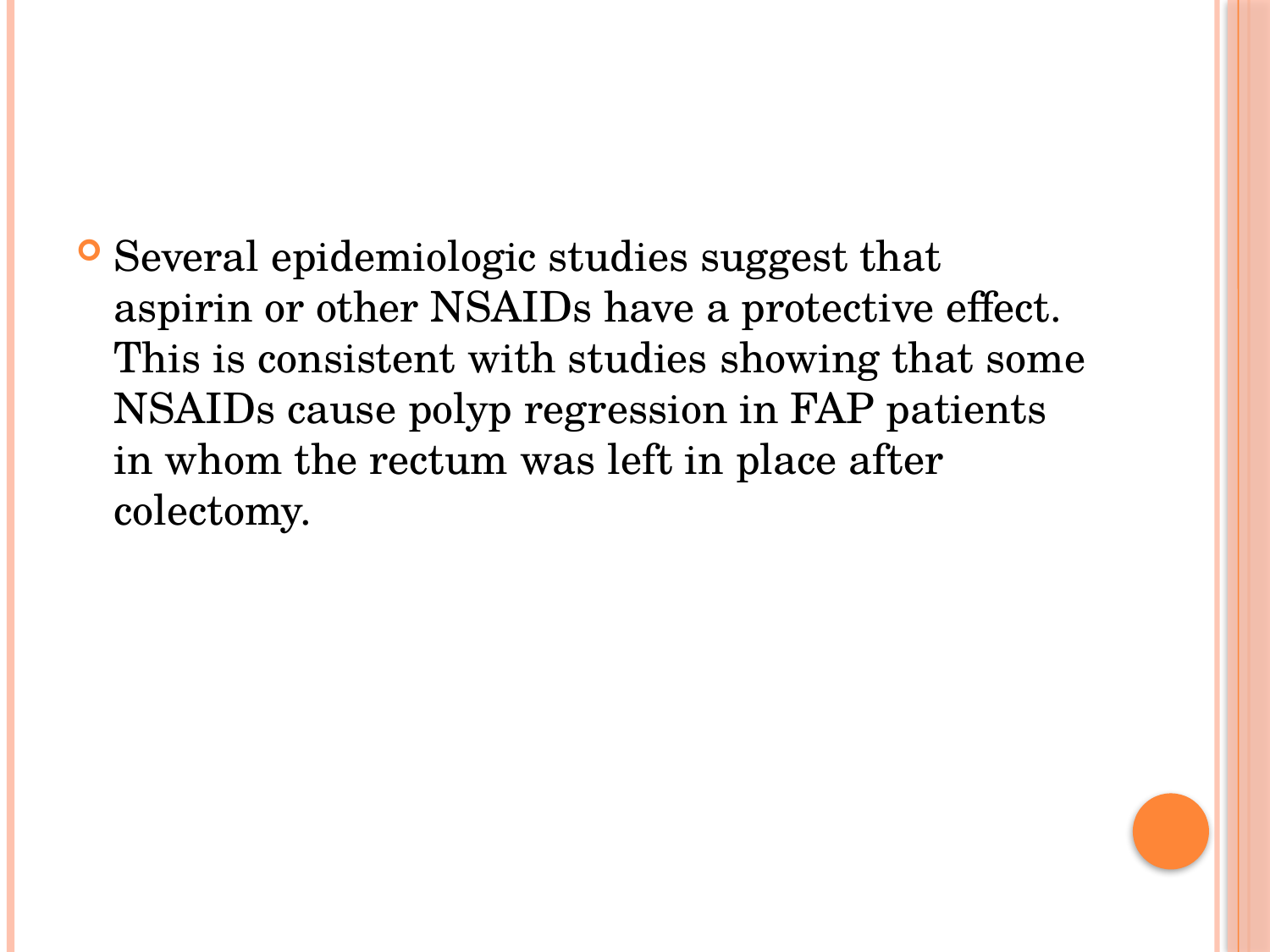

#
Several epidemiologic studies suggest that aspirin or other NSAIDs have a protective effect. This is consistent with studies showing that some NSAIDs cause polyp regression in FAP patients in whom the rectum was left in place after colectomy.